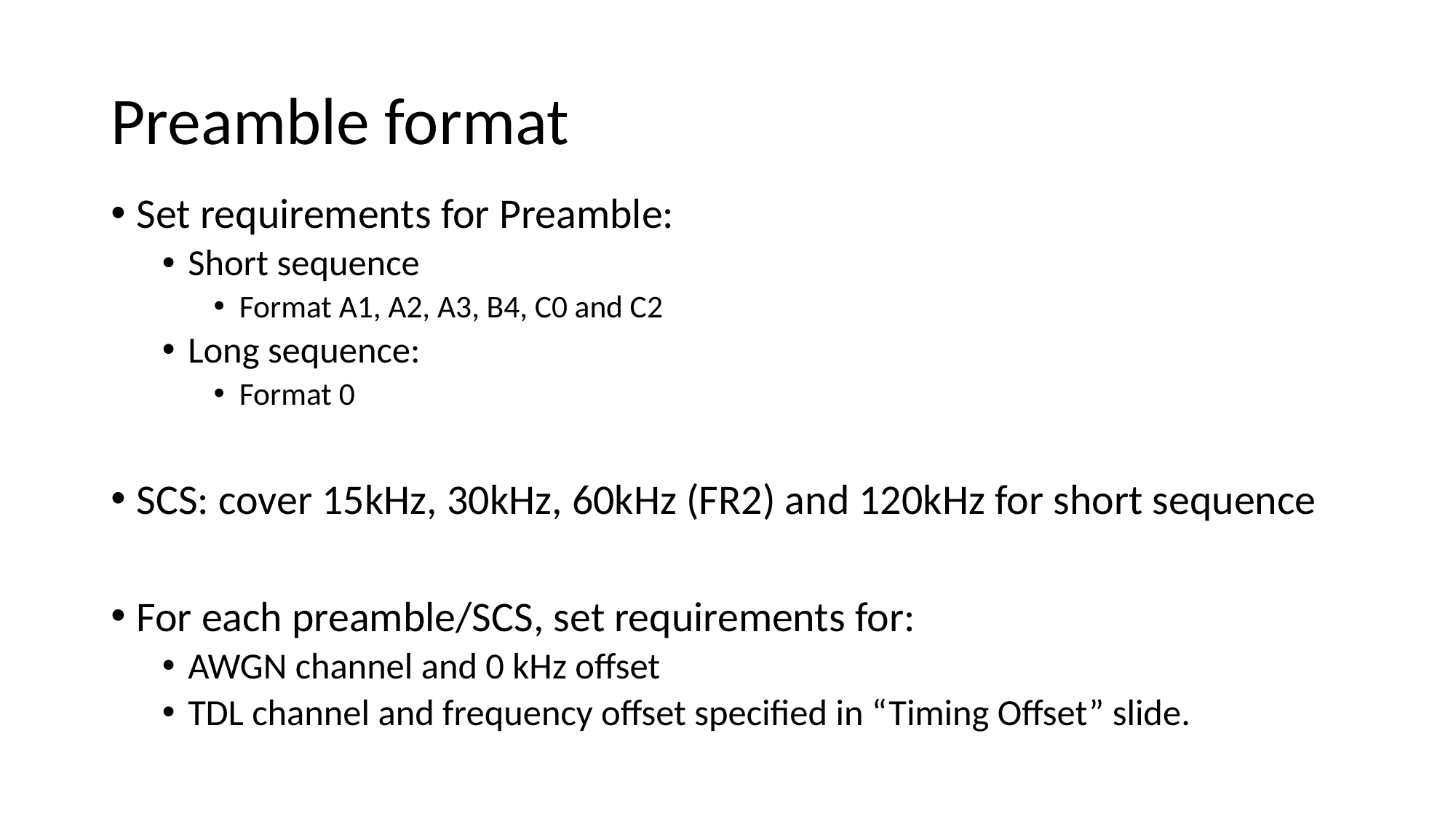

# Preamble format
Set requirements for Preamble:
Short sequence
Format A1, A2, A3, B4, C0 and C2
Long sequence:
Format 0

SCS: cover 15kHz, 30kHz, 60kHz (FR2) and 120kHz for short sequence

For each preamble/SCS, set requirements for:
AWGN channel and 0 kHz offset
TDL channel and frequency offset specified in “Timing Offset” slide.